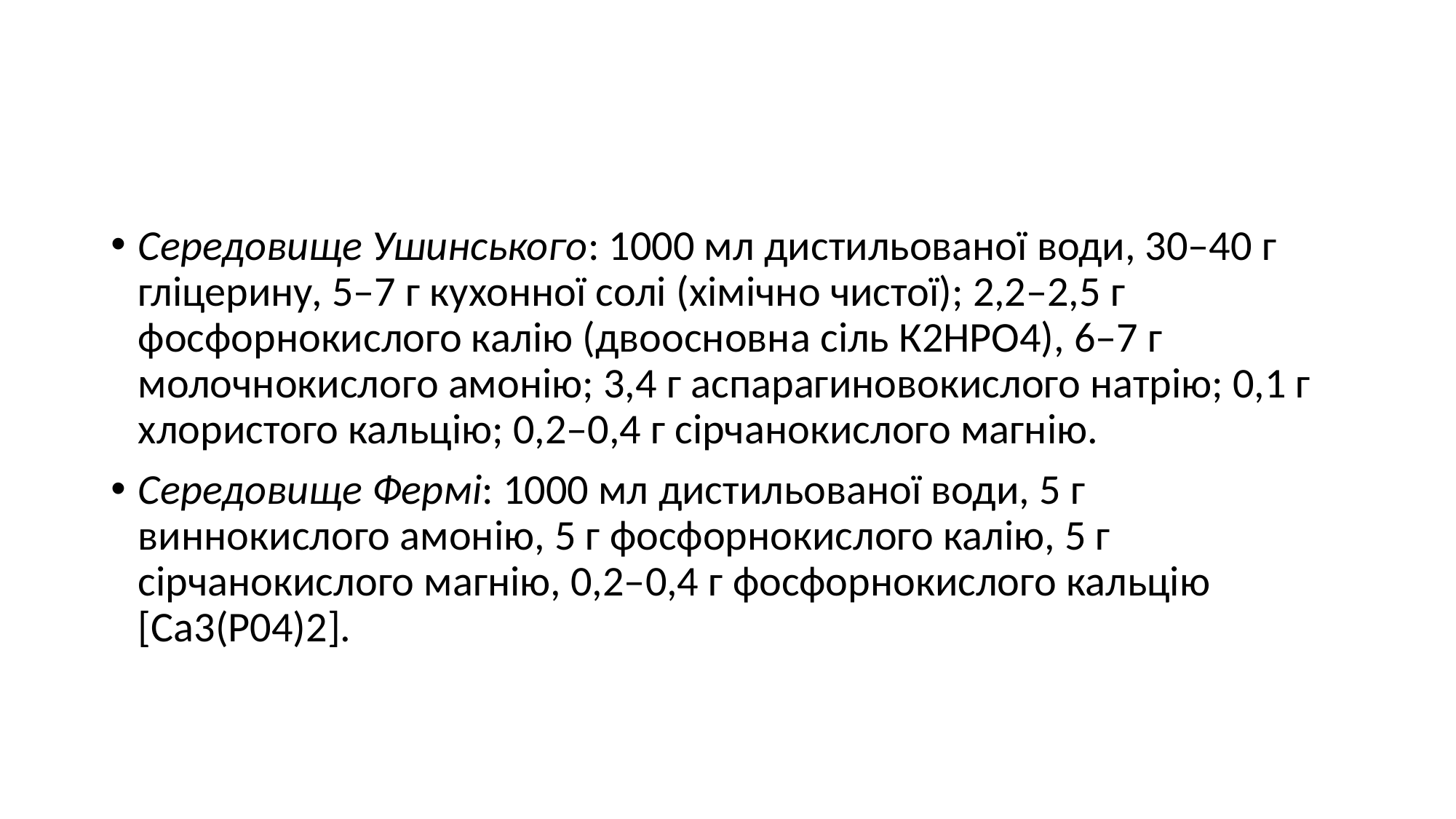

#
Середовище Ушинського: 1000 мл дистильованої води, 30–40 г гліцерину, 5–7 г кухонної солі (хімічно чистої); 2,2–2,5 г фосфорнокислого калію (двоосновна сіль К2НРО4), 6–7 г молочнокислого амонію; 3,4 г аспарагиновокислого натрію; 0,1 г хлористого кальцію; 0,2–0,4 г сірчанокислого магнію.
Середовище Фермі: 1000 мл дистильованої води, 5 г виннокислого амонію, 5 г фосфорнокислого калію, 5 г сірчанокислого магнію, 0,2–0,4 г фосфорнокислого кальцію [Са3(Р04)2].